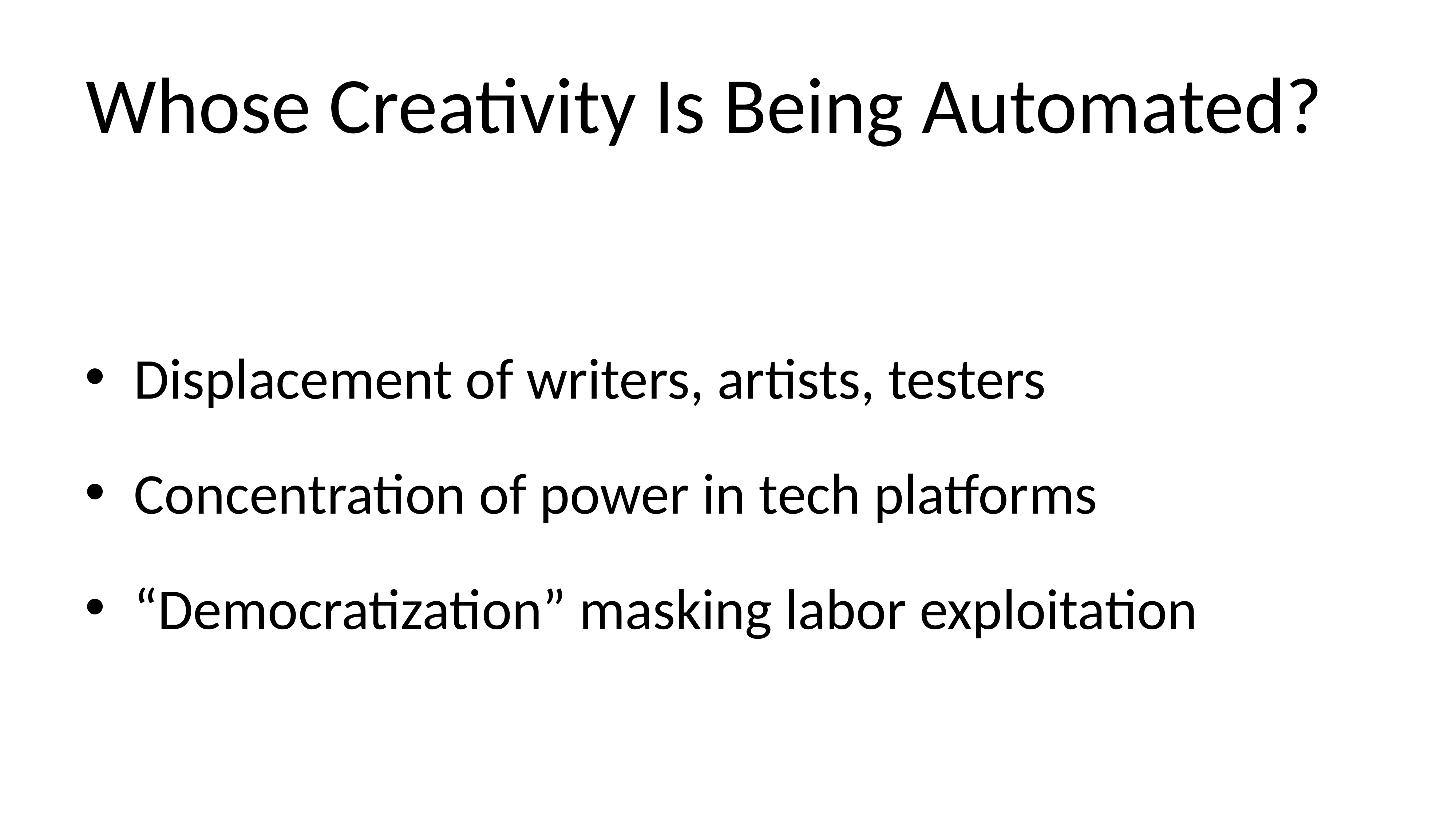

# Whose Creativity Is Being Automated?
Displacement of writers, artists, testers
Concentration of power in tech platforms
“Democratization” masking labor exploitation